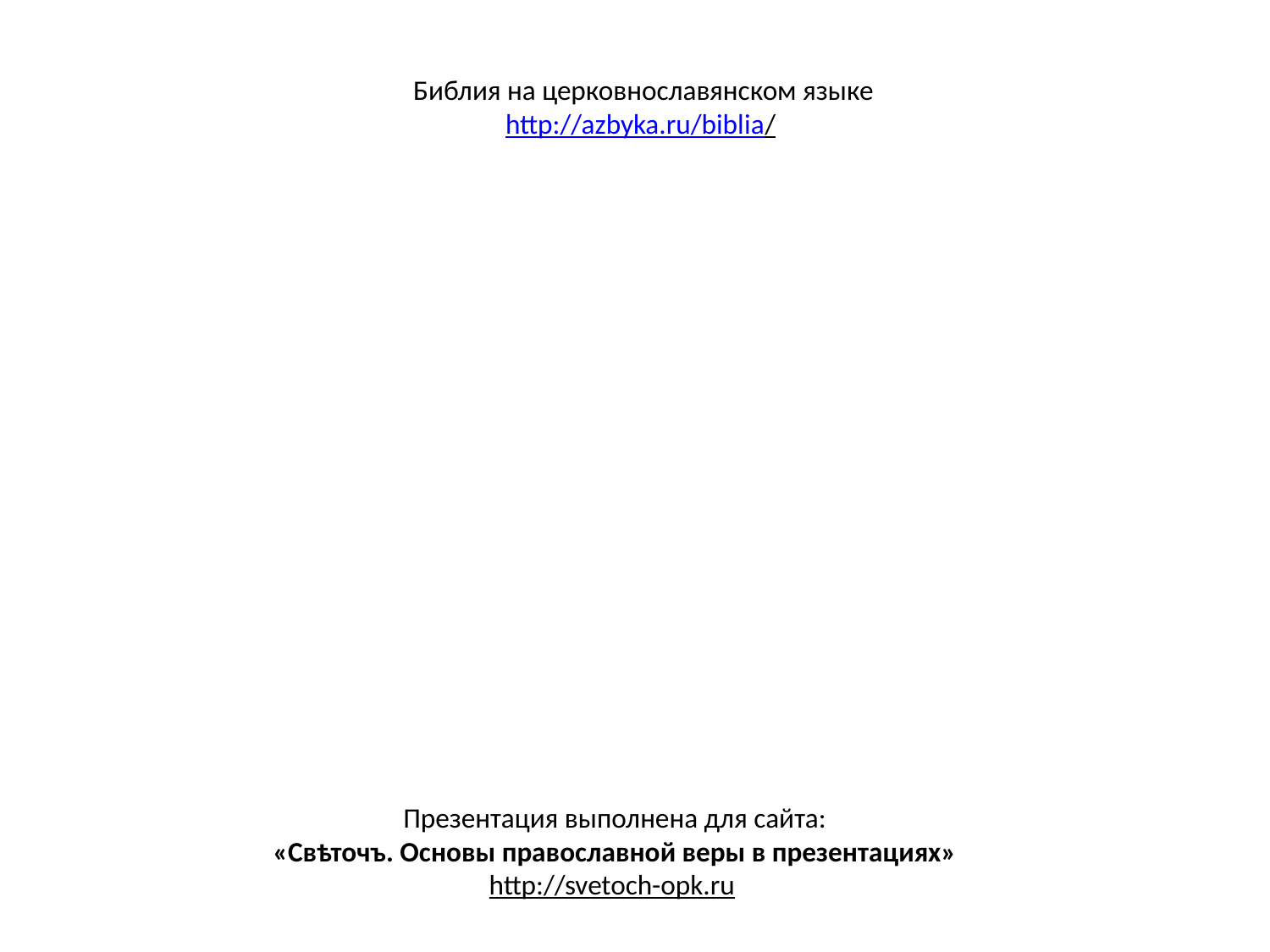

Библия на церковнославянском языке
http://azbyka.ru/biblia/
Презентация выполнена для сайта:
«Свѣточъ. Основы православной веры в презентациях»
http://svetoch-opk.ru